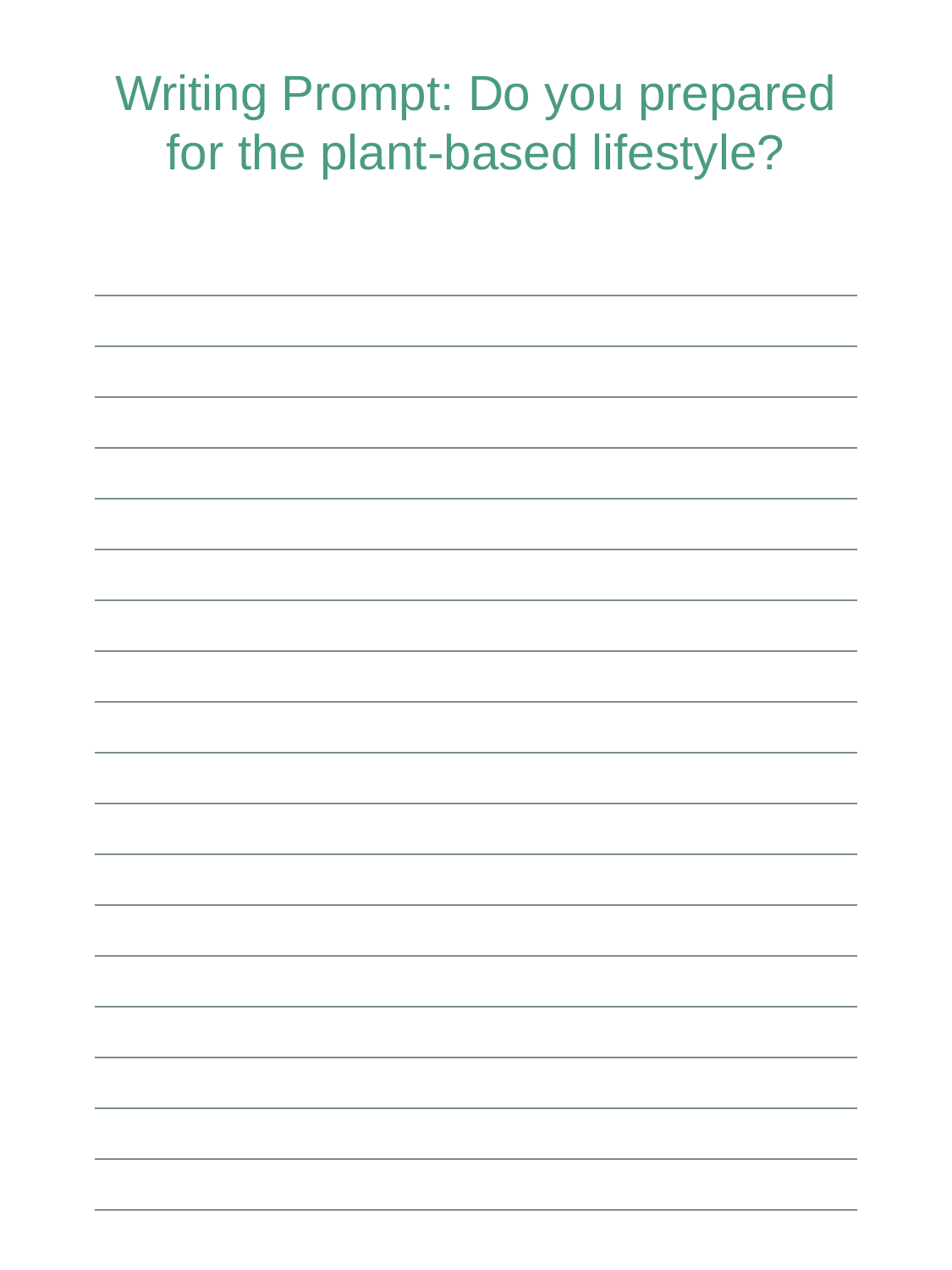

Writing Prompt: Do you prepared for the plant-based lifestyle?
|  |
| --- |
|  |
|  |
|  |
|  |
|  |
|  |
|  |
|  |
|  |
|  |
|  |
|  |
|  |
|  |
|  |
|  |
|  |